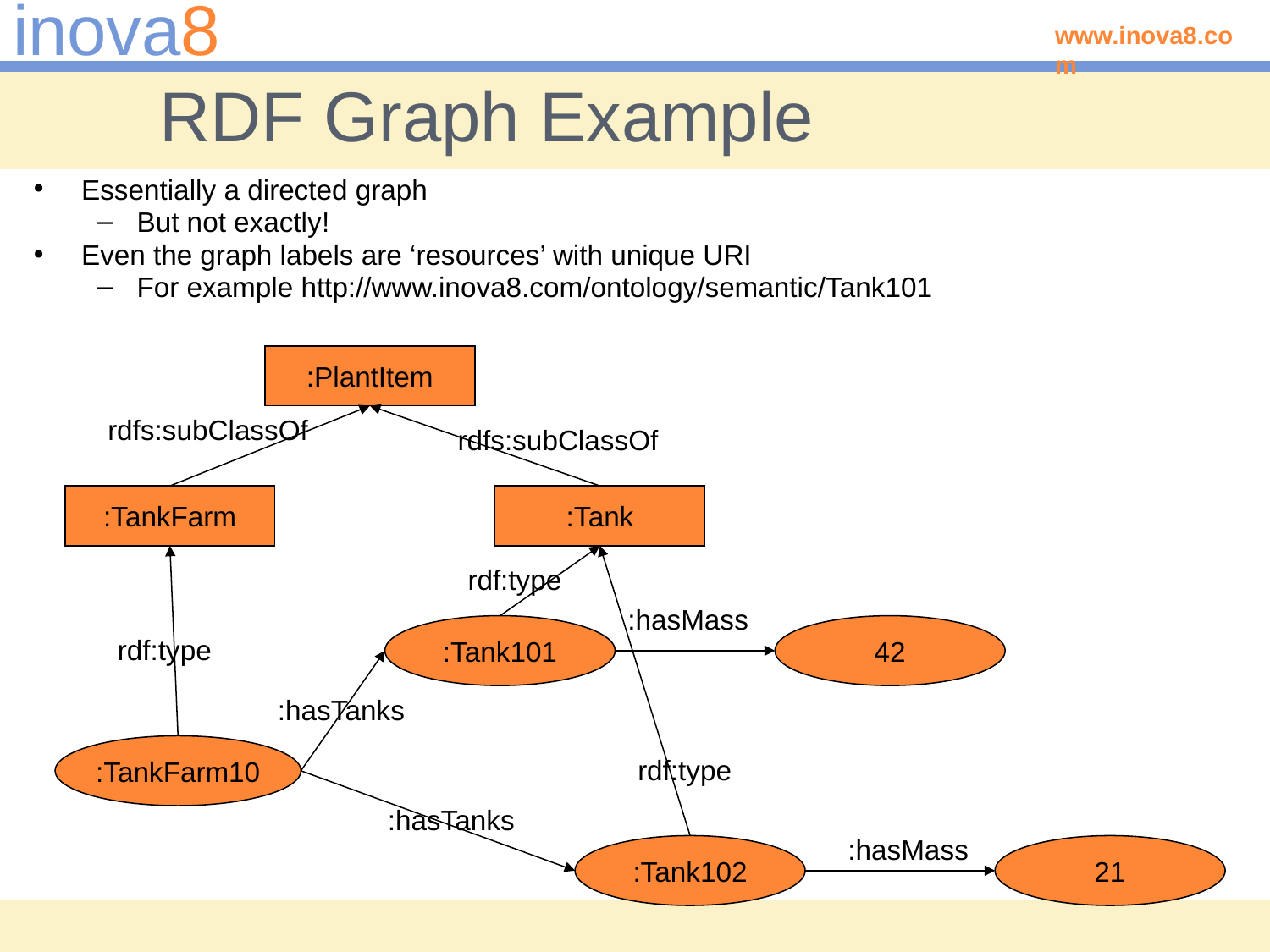

# RDF Graph Example
Essentially a directed graph
But not exactly!
Even the graph labels are ‘resources’ with unique URI
For example http://www.inova8.com/ontology/semantic/Tank101
:PlantItem
rdfs:subClassOf
rdfs:subClassOf
:TankFarm
:Tank
rdf:type
rdf:type
rdf:type
:hasMass
42
:hasMass
21
:Tank101
:TankFarm10
:Tank102
:hasTanks
:hasTanks